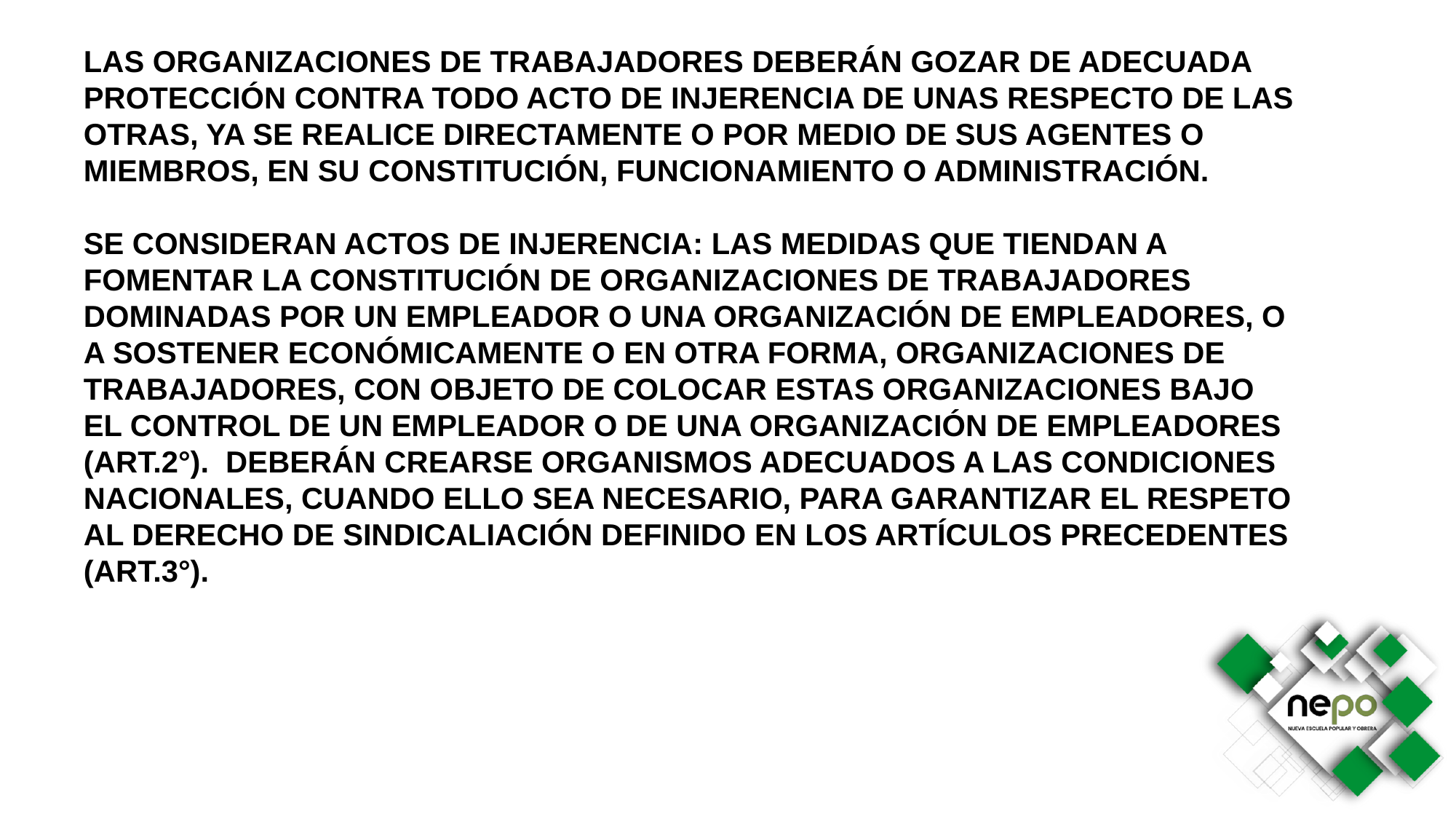

LAS ORGANIZACIONES DE TRABAJADORES DEBERÁN GOZAR DE ADECUADA PROTECCIÓN CONTRA TODO ACTO DE INJERENCIA DE UNAS RESPECTO DE LAS OTRAS, YA SE REALICE DIRECTAMENTE O POR MEDIO DE SUS AGENTES O MIEMBROS, EN SU CONSTITUCIÓN, FUNCIONAMIENTO O ADMINISTRACIÓN.

SE CONSIDERAN ACTOS DE INJERENCIA: LAS MEDIDAS QUE TIENDAN A FOMENTAR LA CONSTITUCIÓN DE ORGANIZACIONES DE TRABAJADORES DOMINADAS POR UN EMPLEADOR O UNA ORGANIZACIÓN DE EMPLEADORES, O A SOSTENER ECONÓMICAMENTE O EN OTRA FORMA, ORGANIZACIONES DE TRABAJADORES, CON OBJETO DE COLOCAR ESTAS ORGANIZACIONES BAJO EL CONTROL DE UN EMPLEADOR O DE UNA ORGANIZACIÓN DE EMPLEADORES (ART.2°).  DEBERÁN CREARSE ORGANISMOS ADECUADOS A LAS CONDICIONES NACIONALES, CUANDO ELLO SEA NECESARIO, PARA GARANTIZAR EL RESPETO AL DERECHO DE SINDICALIACIÓN DEFINIDO EN LOS ARTÍCULOS PRECEDENTES (ART.3°).